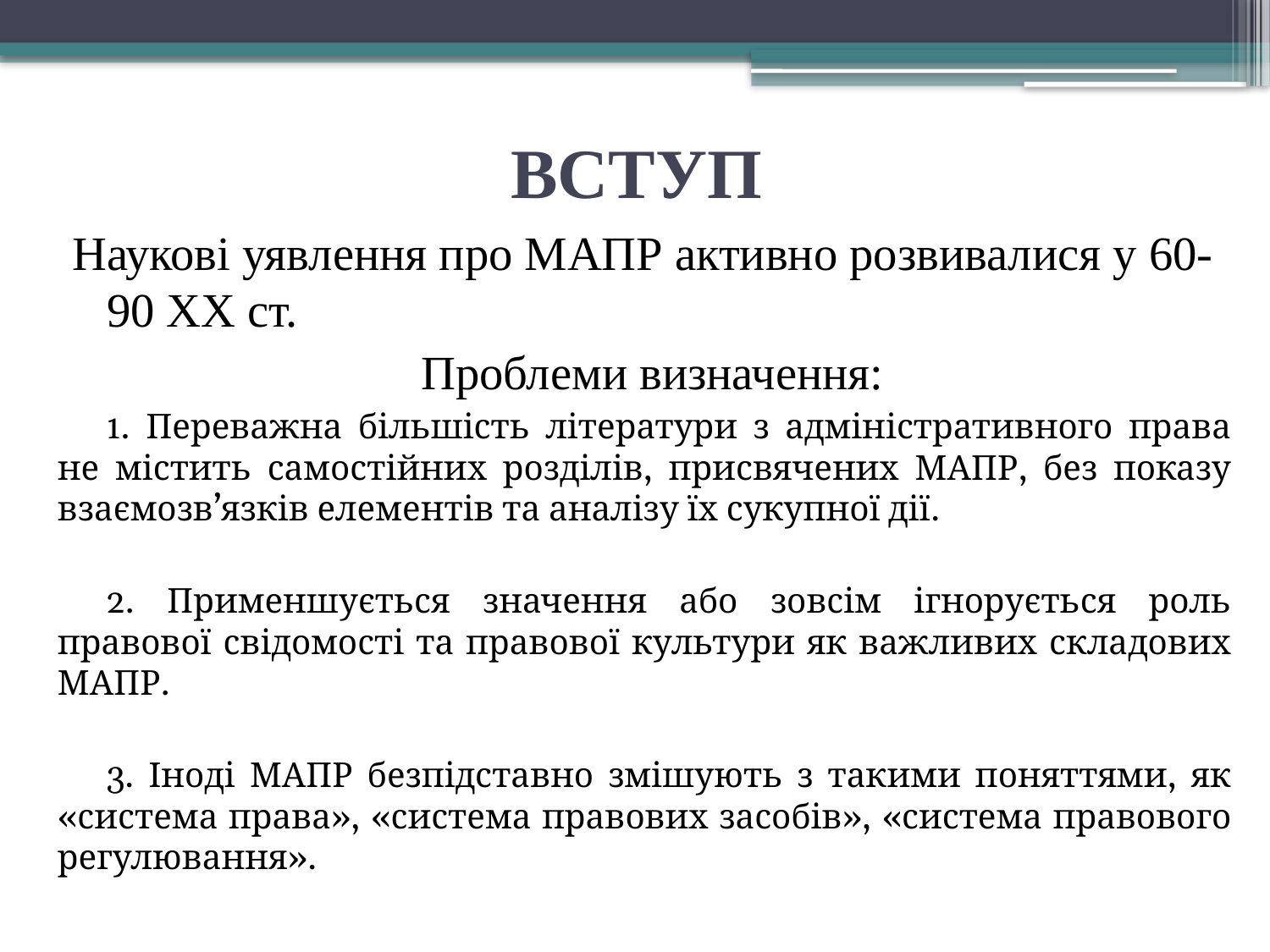

# ВСТУП
Наукові уявлення про МАПР активно розвивалися у 60-90 ХХ ст.
Проблеми визначення:
1. Переважна більшість літератури з адміністративного права не містить самостійних розділів, присвячених МАПР, без показу взаємозв’язків елементів та аналізу їх сукупної дії.

2. Применшується значення або зовсім ігнорується роль правової свідомості та правової культури як важливих складових МАПР.

3. Іноді МАПР безпідставно змішують з такими поняттями, як «система права», «система правових засобів», «система правового регулювання».